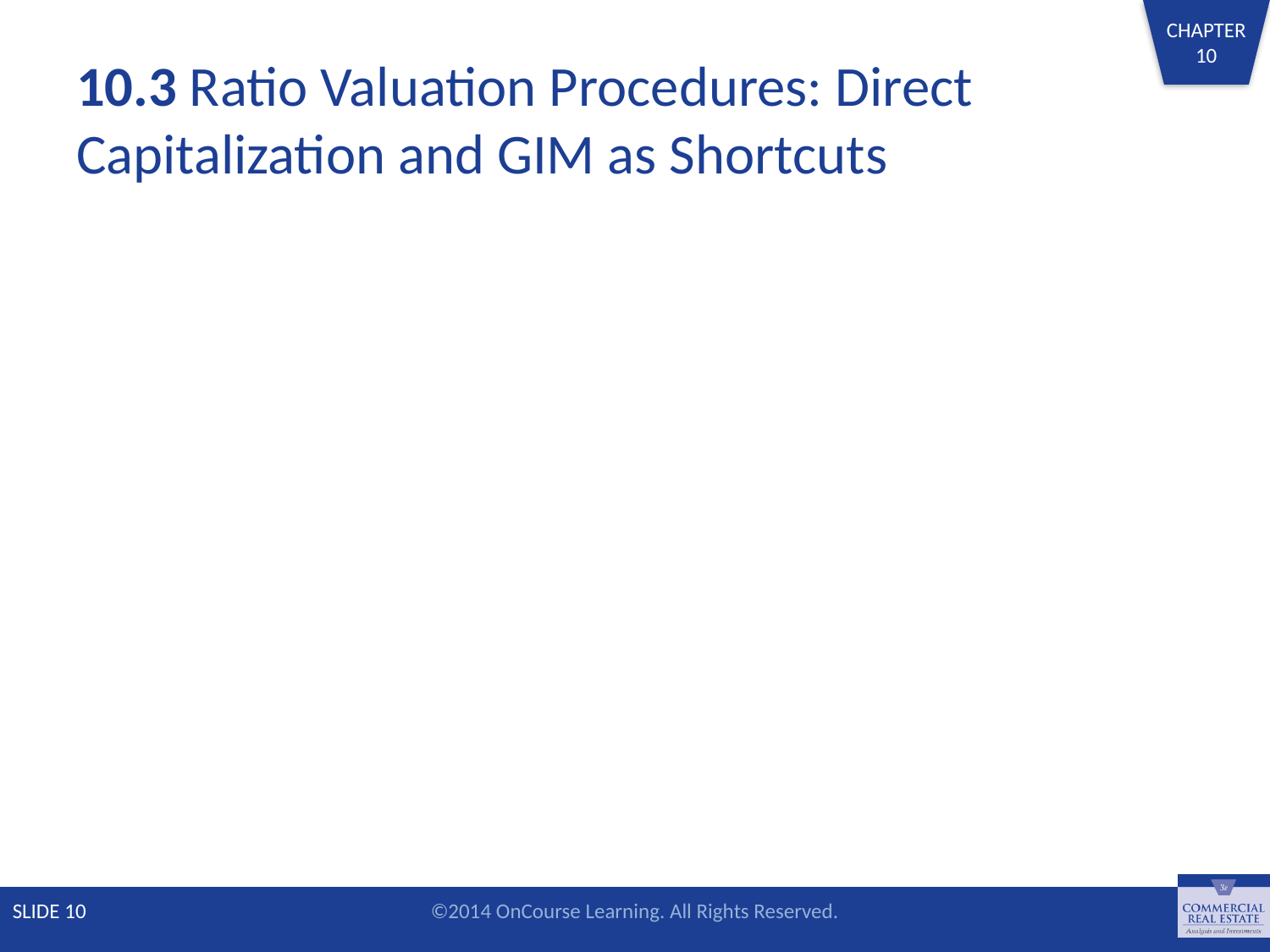

# 10.3 Ratio Valuation Procedures: Direct Capitalization and GIM as Shortcuts

SLIDE 10